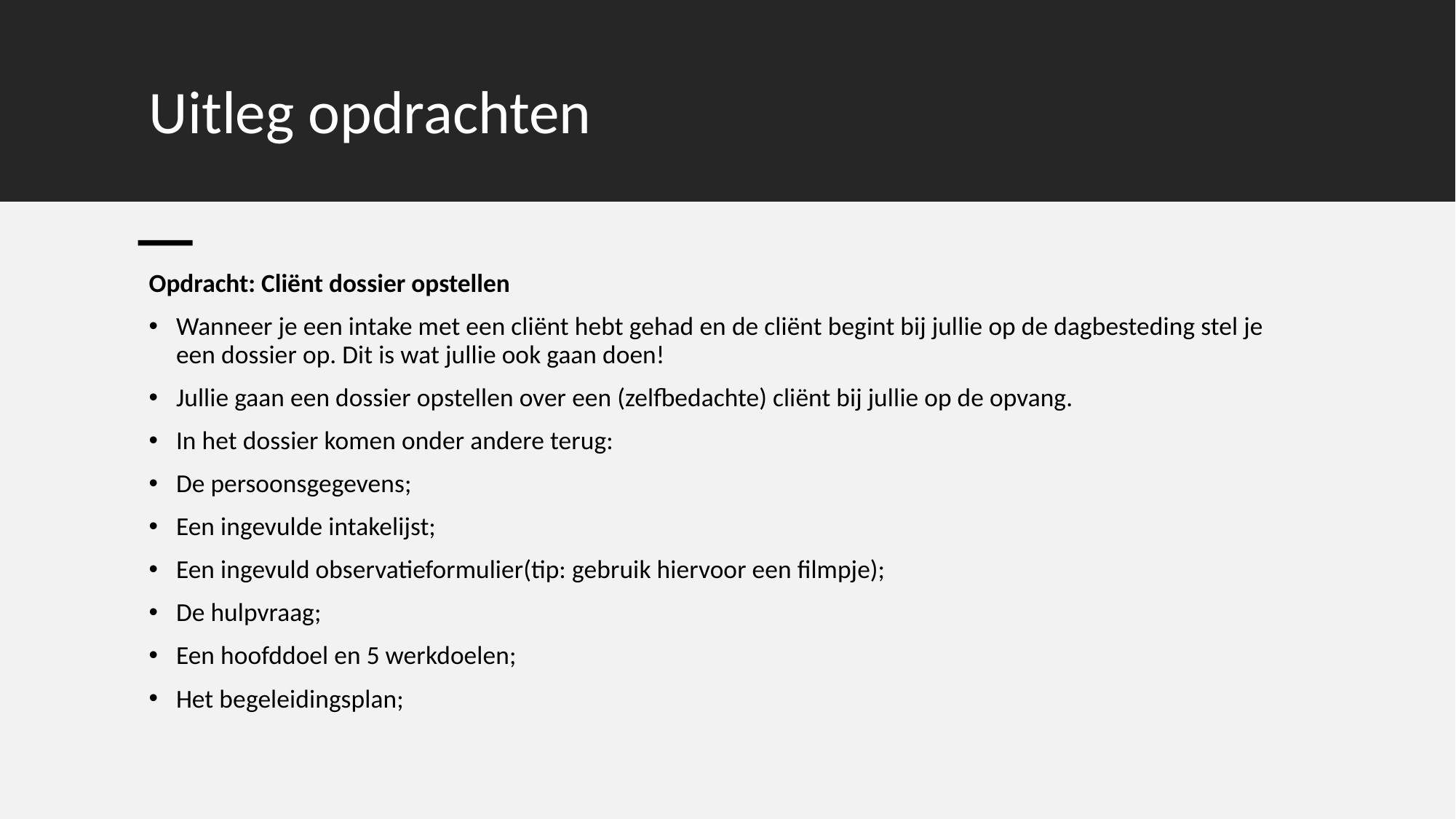

# Uitleg opdrachten

Opdracht: Cliënt dossier opstellen
Wanneer je een intake met een cliënt hebt gehad en de cliënt begint bij jullie op de dagbesteding stel je een dossier op. Dit is wat jullie ook gaan doen!
Jullie gaan een dossier opstellen over een (zelfbedachte) cliënt bij jullie op de opvang.
In het dossier komen onder andere terug:
De persoonsgegevens;
Een ingevulde intakelijst;
Een ingevuld observatieformulier(tip: gebruik hiervoor een filmpje);
De hulpvraag;
Een hoofddoel en 5 werkdoelen;
Het begeleidingsplan;